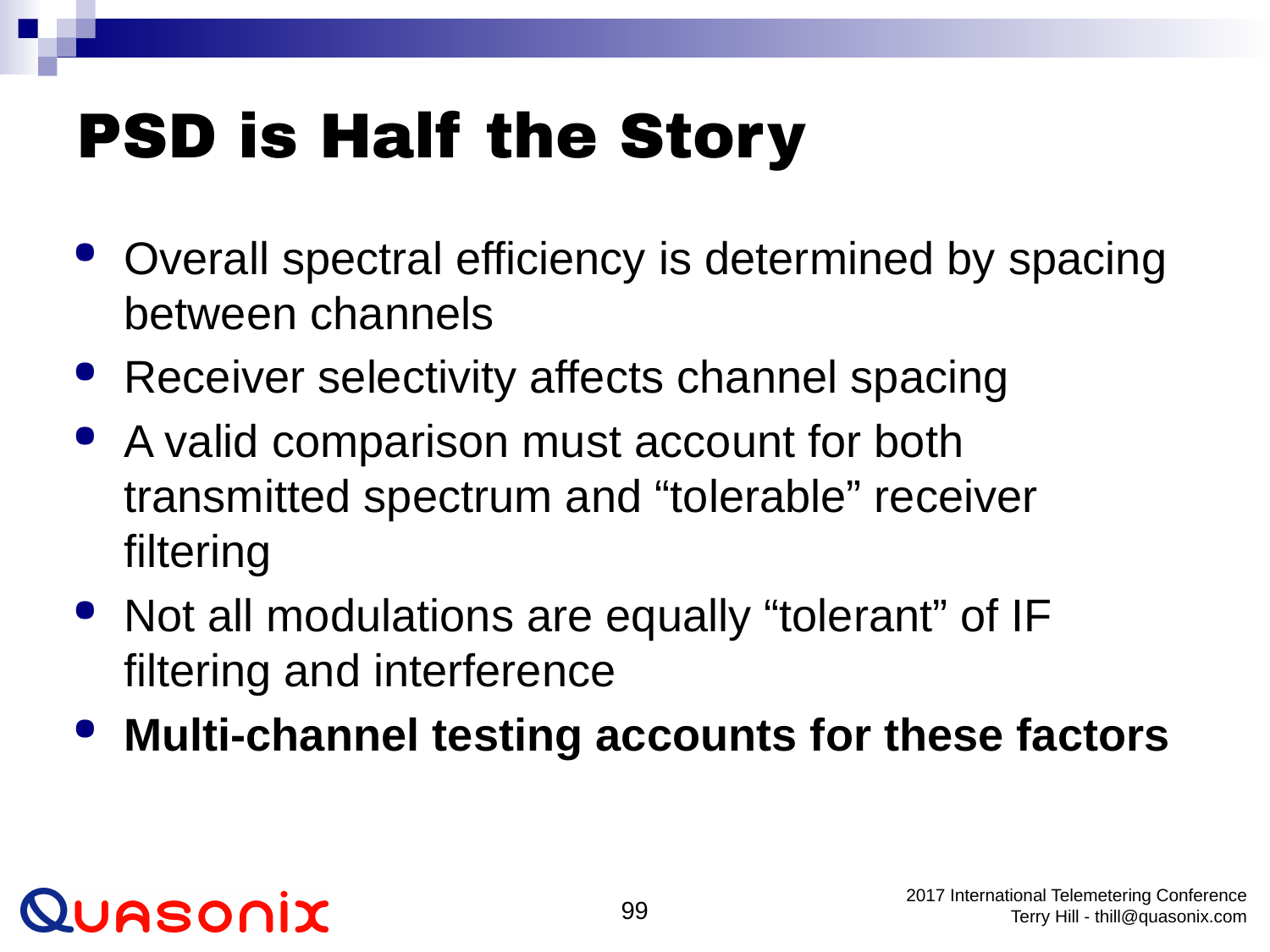

# PSD is Half the Story
Overall spectral efficiency is determined by spacing between channels
Receiver selectivity affects channel spacing
A valid comparison must account for both transmitted spectrum and “tolerable” receiver filtering
Not all modulations are equally “tolerant” of IF filtering and interference
Multi-channel testing accounts for these factors